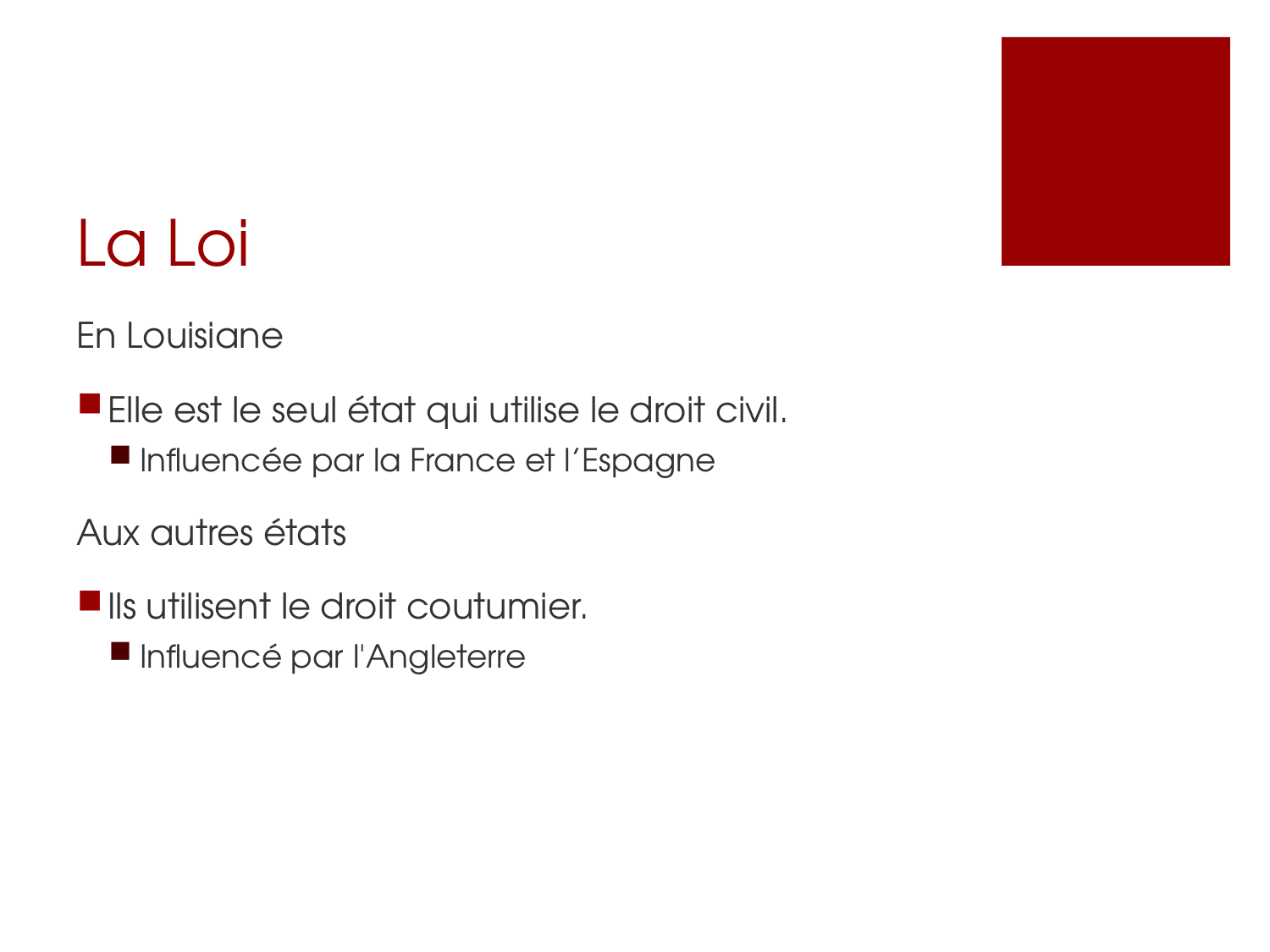

# La Loi
En Louisiane
Elle est le seul état qui utilise le droit civil.
Influencée par la France et l’Espagne
Aux autres états
Ils utilisent le droit coutumier.
Influencé par l'Angleterre